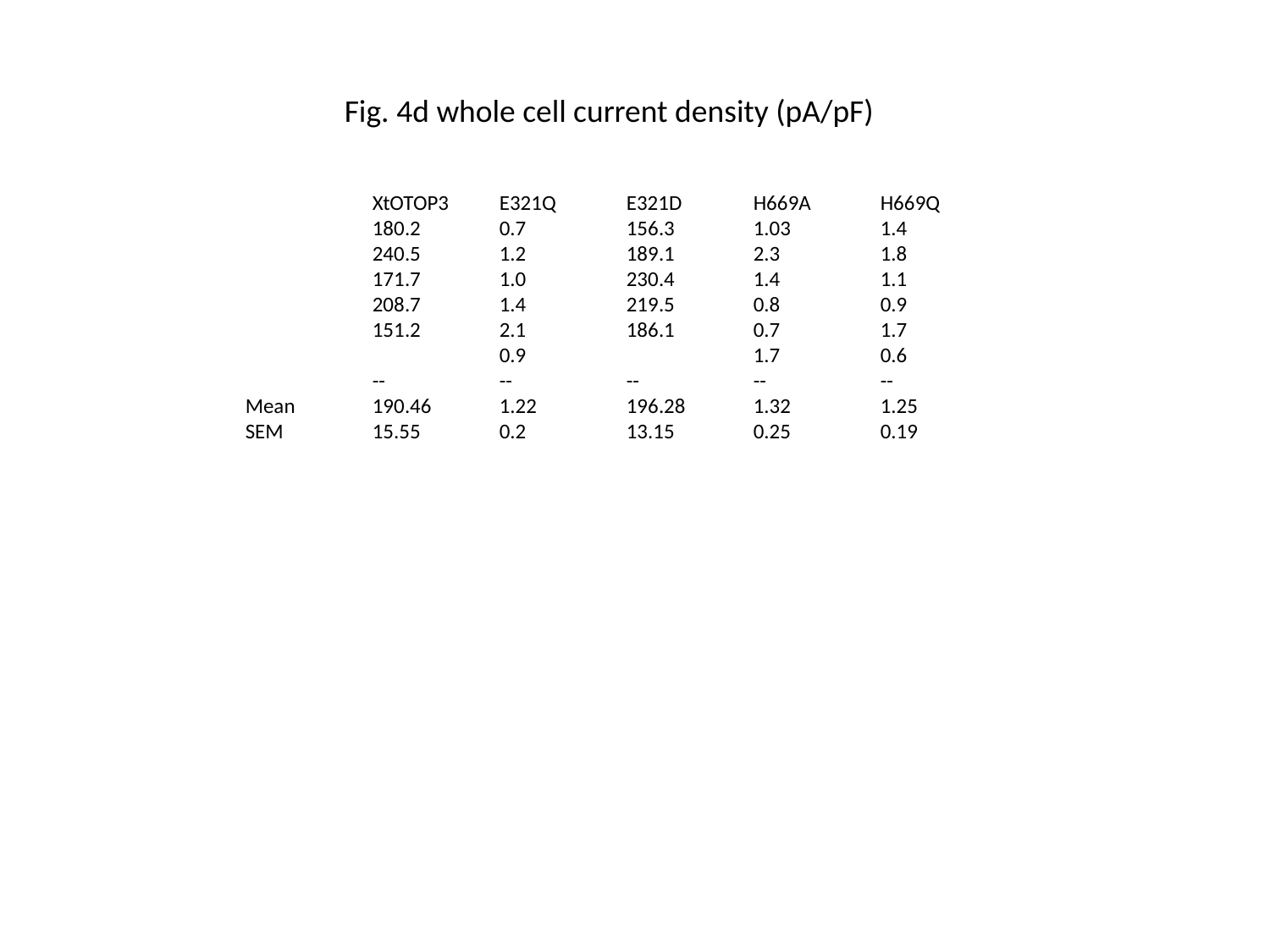

Fig. 4d whole cell current density (pA/pF)

	XtOTOP3 	E321Q	E321D	H669A	H669Q
	180.2	0.7	156.3	1.03	1.4
	240.5	1.2	189.1	2.3	1.8
	171.7	1.0	230.4	1.4	1.1
	208.7	1.4	219.5	0.8	0.9
	151.2	2.1	186.1	0.7	1.7
		0.9		1.7	0.6
	--	--	--	--	--
Mean	190.46	1.22	196.28	1.32	1.25
SEM	15.55	0.2	13.15	0.25	0.19